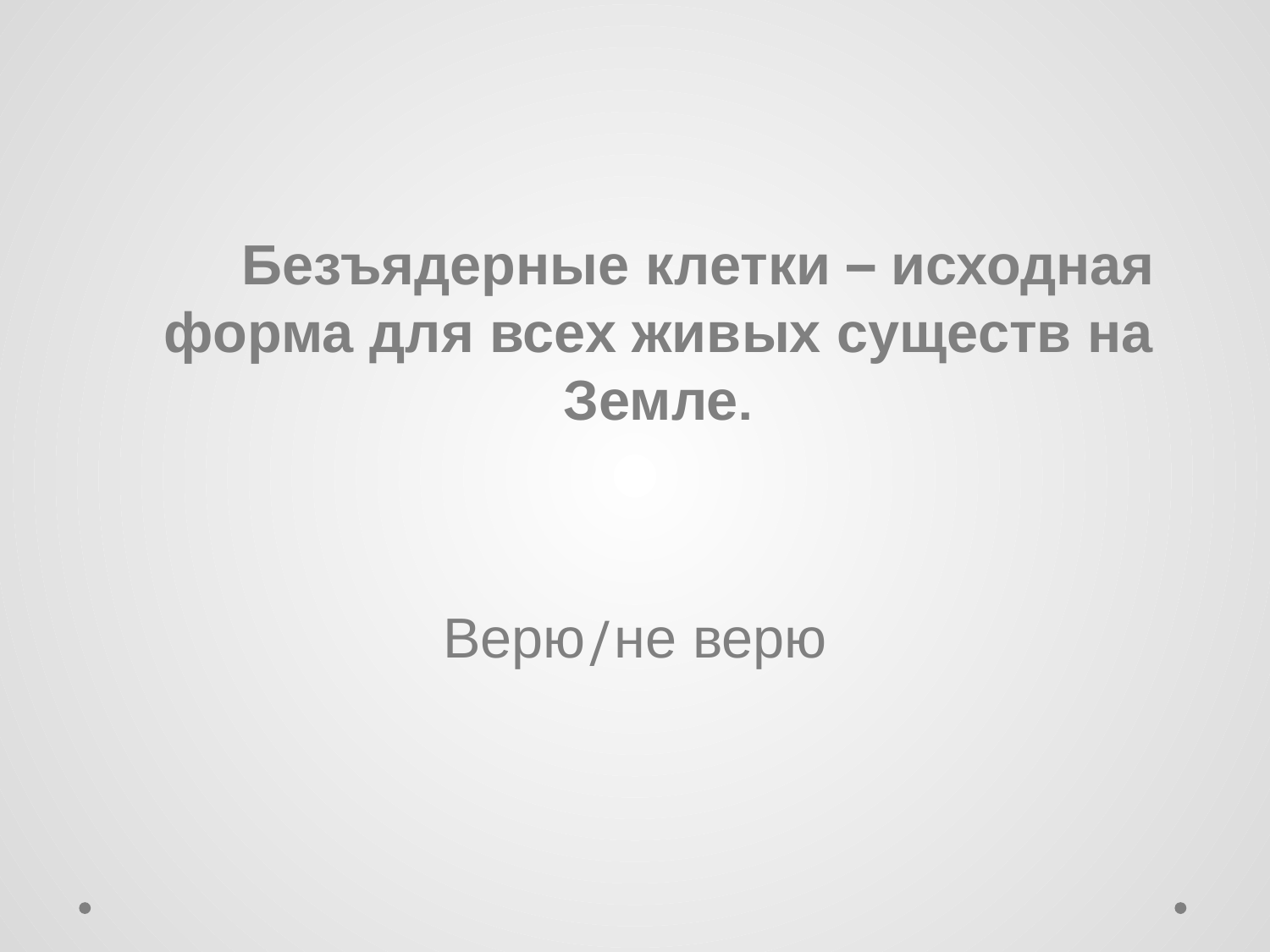

#
        Безъядерные клетки – исходная форма для всех живых существ на Земле.

Верю/не верю